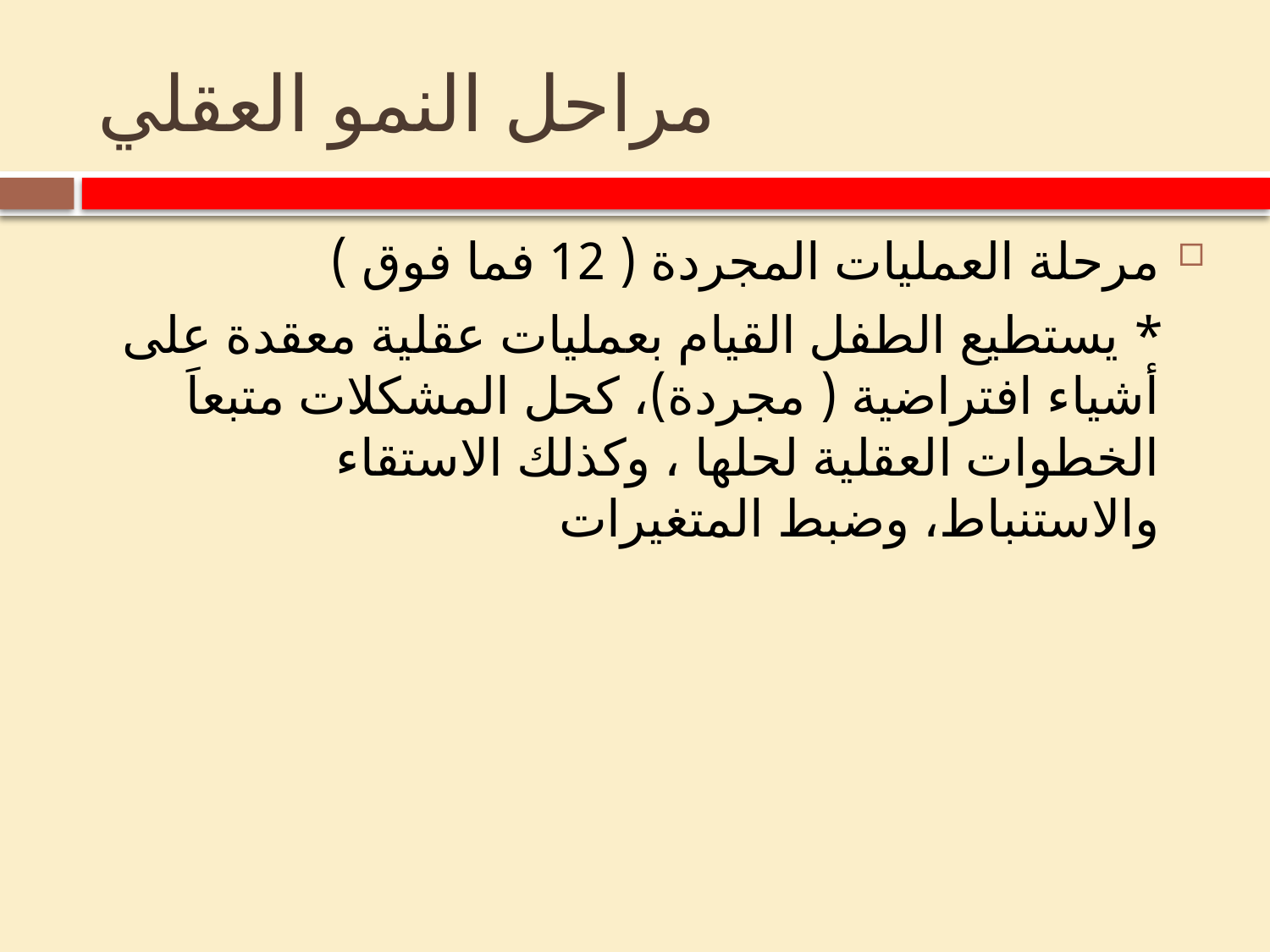

# مراحل النمو العقلي
مرحلة العمليات المجردة ( 12 فما فوق )
   * يستطيع الطفل القيام بعمليات عقلية معقدة على أشياء افتراضية ( مجردة)، كحل المشكلات متبعاَ الخطوات العقلية لحلها ، وكذلك الاستقاء والاستنباط، وضبط المتغيرات